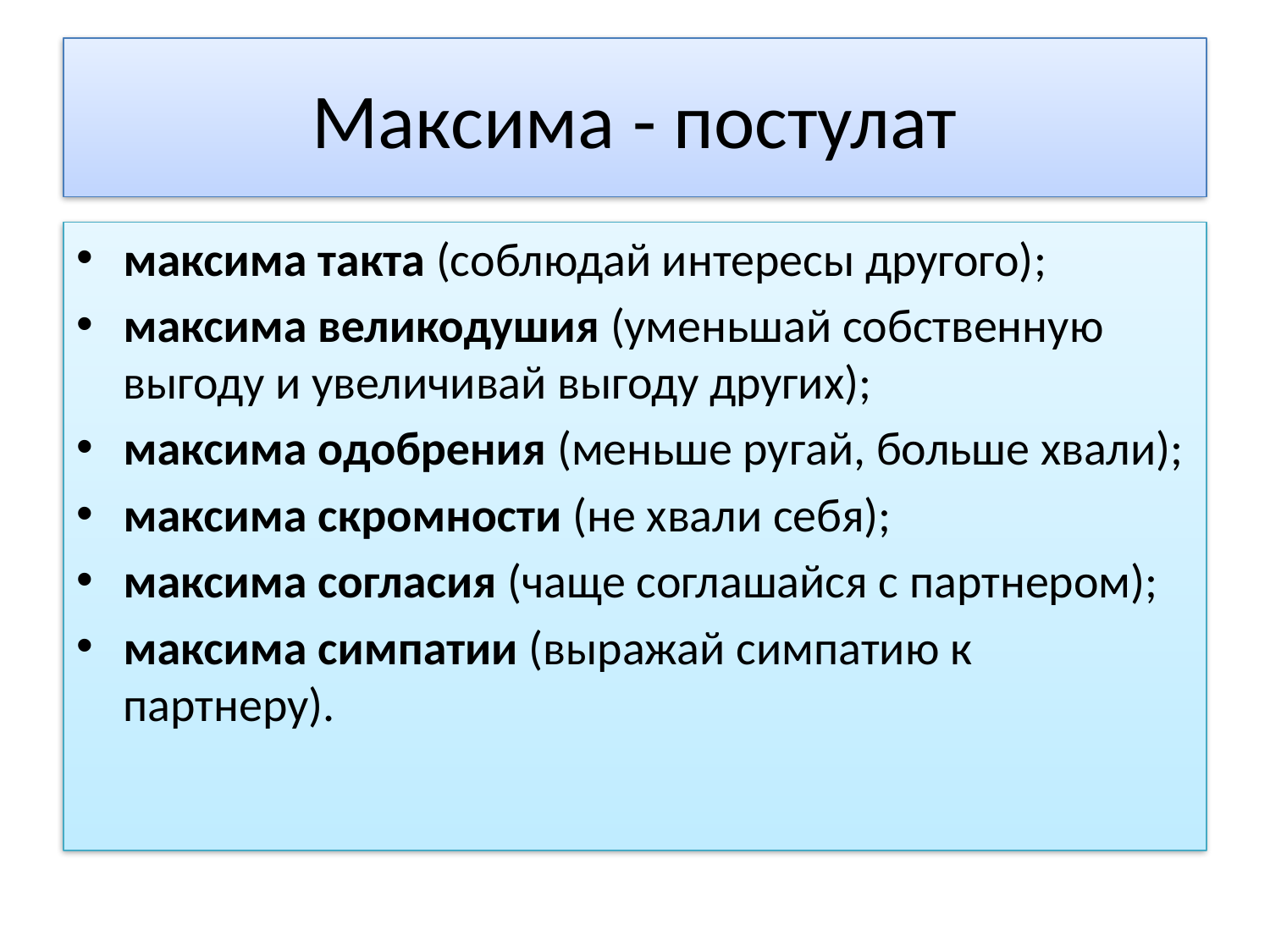

# Максима - постулат
максима такта (соблюдай интересы другого);
максима великодушия (уменьшай собственную выгоду и увеличивай выгоду других);
максима одобрения (меньше ругай, больше хвали);
максима скромности (не хвали себя);
максима согласия (чаще соглашайся с партнером);
максима симпатии (выражай симпатию к партнеру).